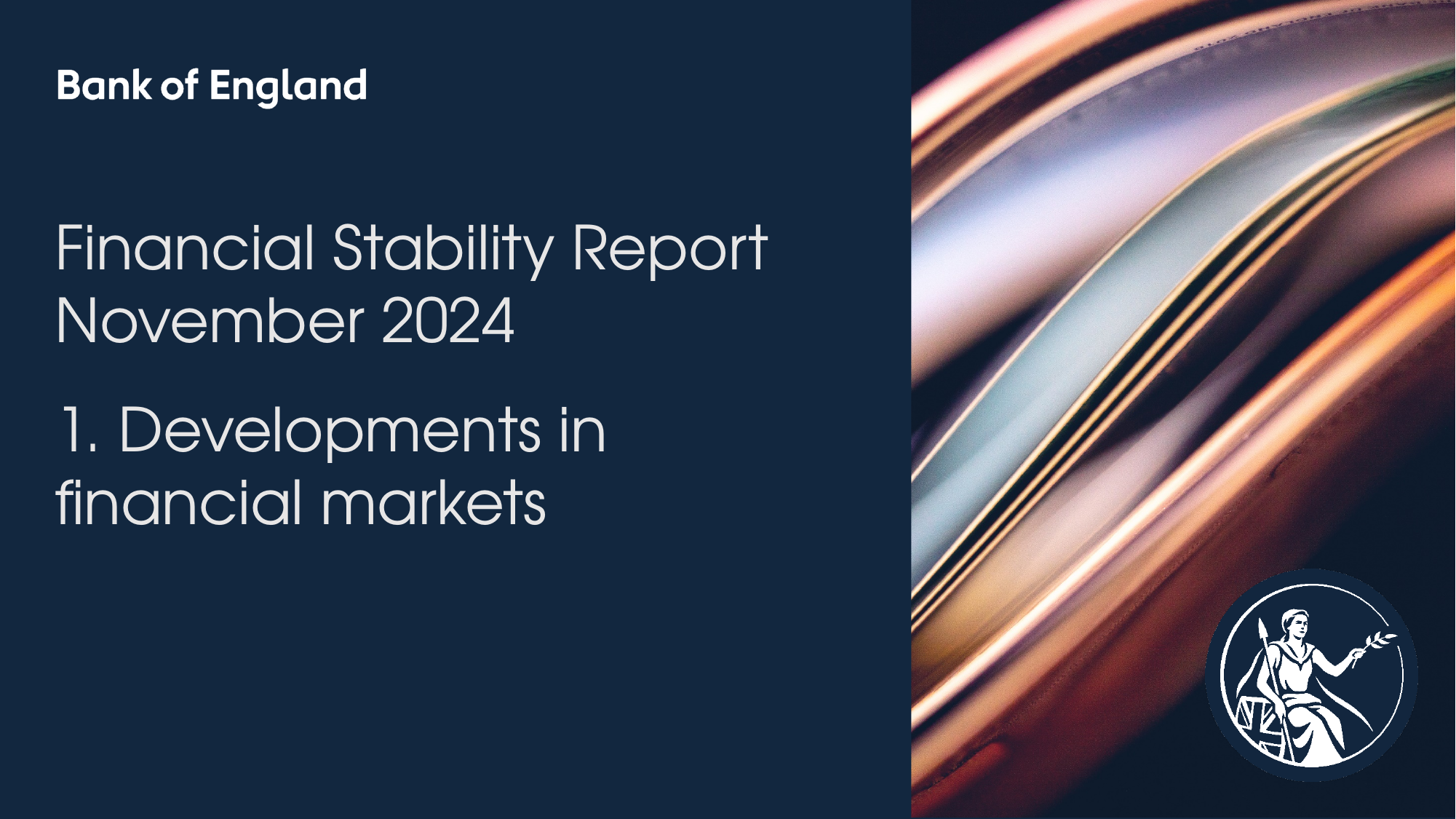

Financial Stability Report
November 2024
1. Developments in financial markets